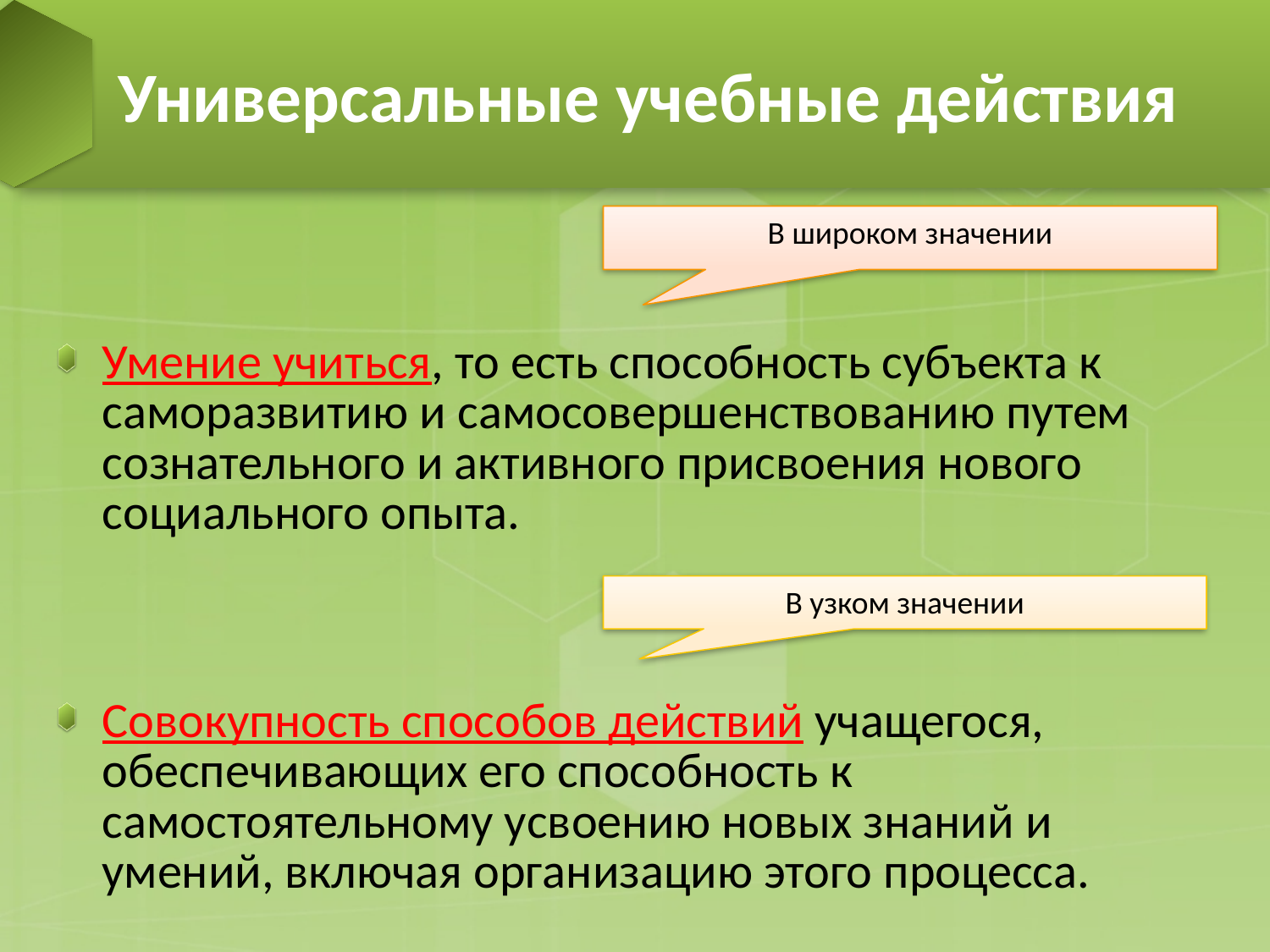

# Универсальные учебные действия
В широком значении

Умение учиться, то есть способность субъекта к саморазвитию и самосовершенствованию путем сознательного и активного присвоения нового социального опыта.

Совокупность способов действий учащегося, обеспечивающих его способность к самостоятельному усвоению новых знаний и умений, включая организацию этого процесса.

В узком значении